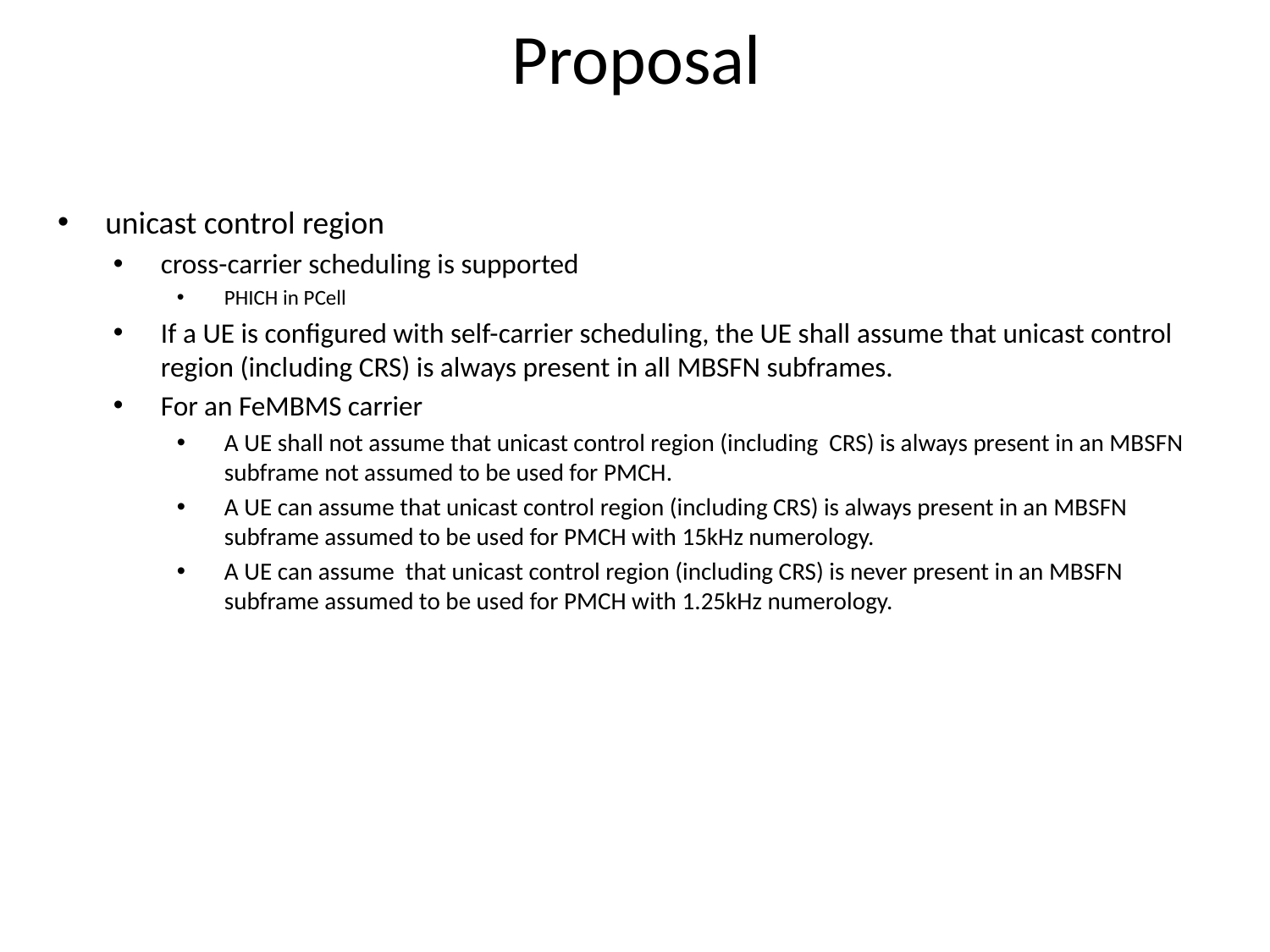

# Proposal

unicast control region
cross-carrier scheduling is supported
PHICH in PCell
If a UE is configured with self-carrier scheduling, the UE shall assume that unicast control region (including CRS) is always present in all MBSFN subframes.
For an FeMBMS carrier
A UE shall not assume that unicast control region (including  CRS) is always present in an MBSFN subframe not assumed to be used for PMCH.
A UE can assume that unicast control region (including CRS) is always present in an MBSFN subframe assumed to be used for PMCH with 15kHz numerology.
A UE can assume  that unicast control region (including CRS) is never present in an MBSFN subframe assumed to be used for PMCH with 1.25kHz numerology.